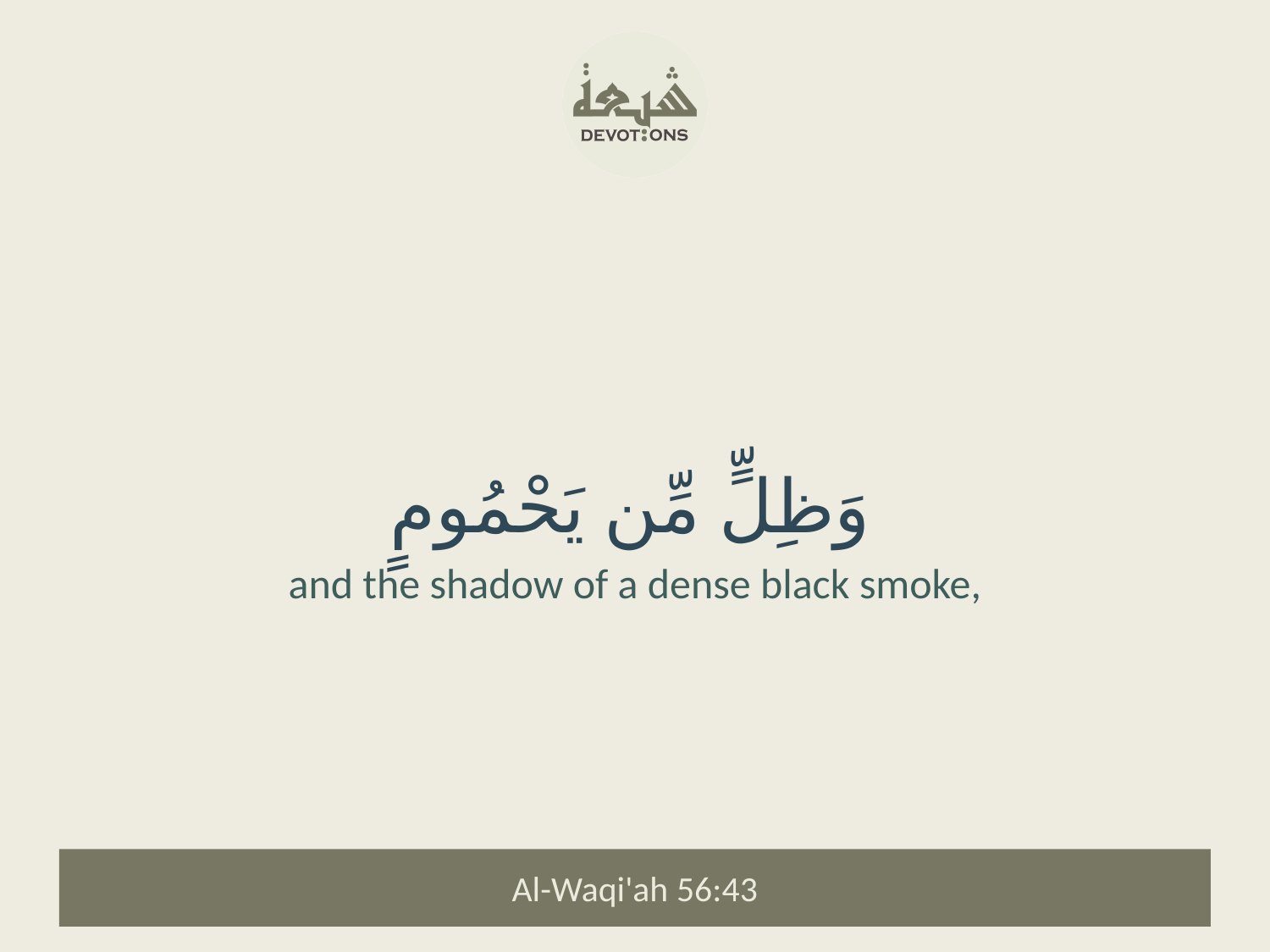

وَظِلٍّ مِّن يَحْمُومٍ
and the shadow of a dense black smoke,
Al-Waqi'ah 56:43